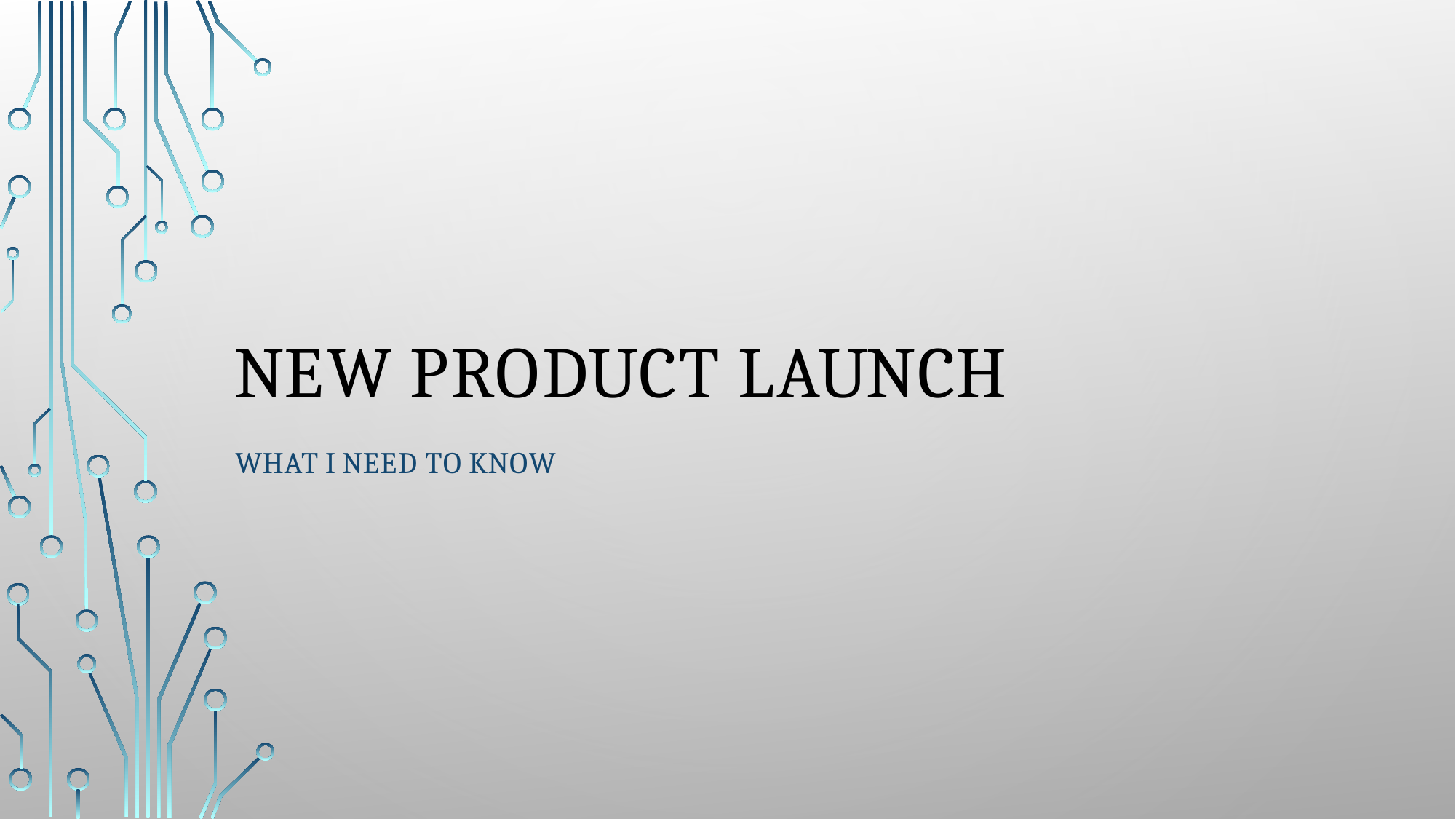

# New Product Launch
What I Need to Know